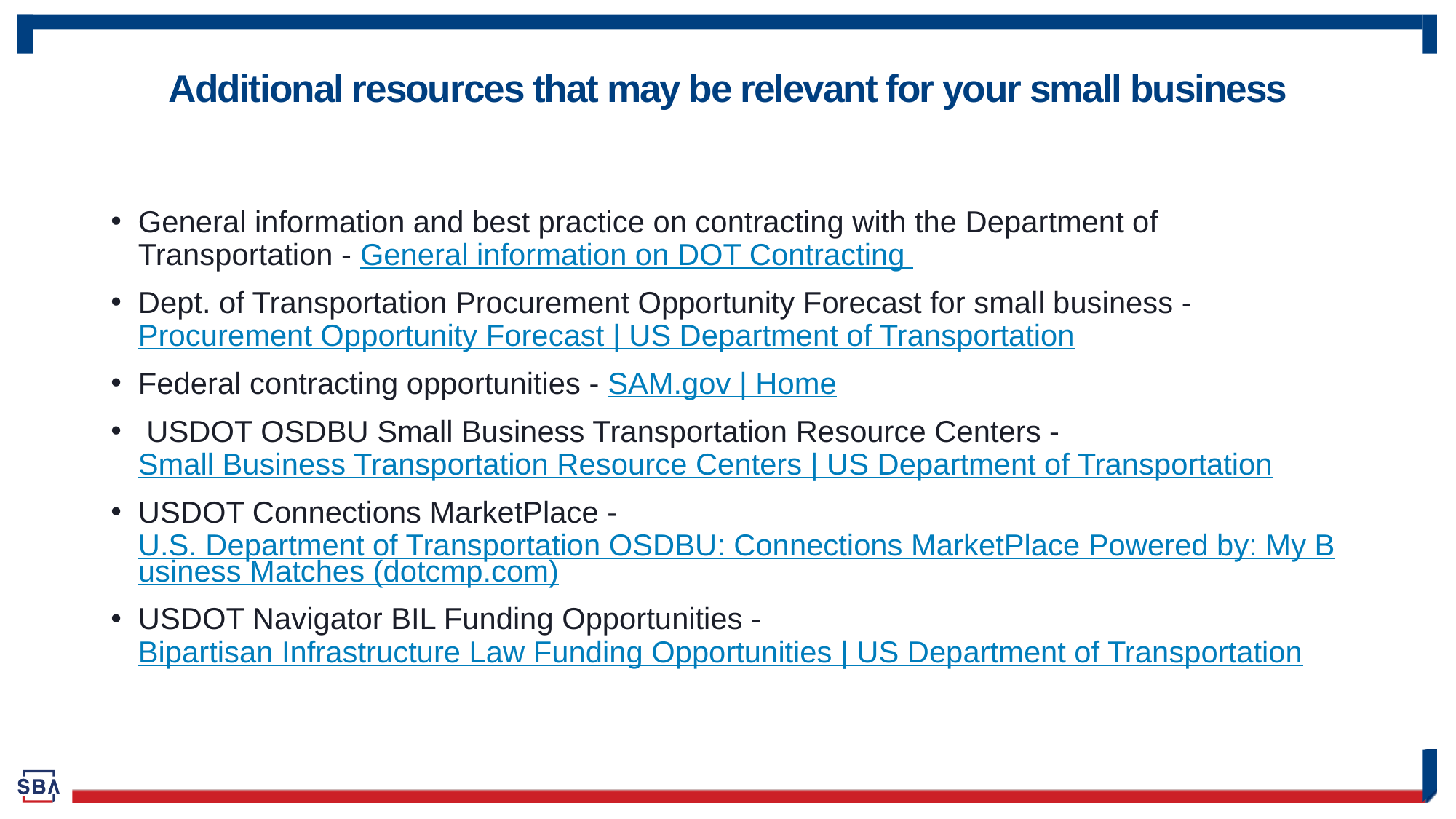

# Additional resources that may be relevant for your small business
General information and best practice on contracting with the Department of Transportation - General information on DOT Contracting
Dept. of Transportation Procurement Opportunity Forecast for small business - Procurement Opportunity Forecast | US Department of Transportation
Federal contracting opportunities - SAM.gov | Home
 USDOT OSDBU Small Business Transportation Resource Centers - Small Business Transportation Resource Centers | US Department of Transportation
USDOT Connections MarketPlace - U.S. Department of Transportation OSDBU: Connections MarketPlace Powered by: My Business Matches (dotcmp.com)
USDOT Navigator BIL Funding Opportunities - Bipartisan Infrastructure Law Funding Opportunities | US Department of Transportation